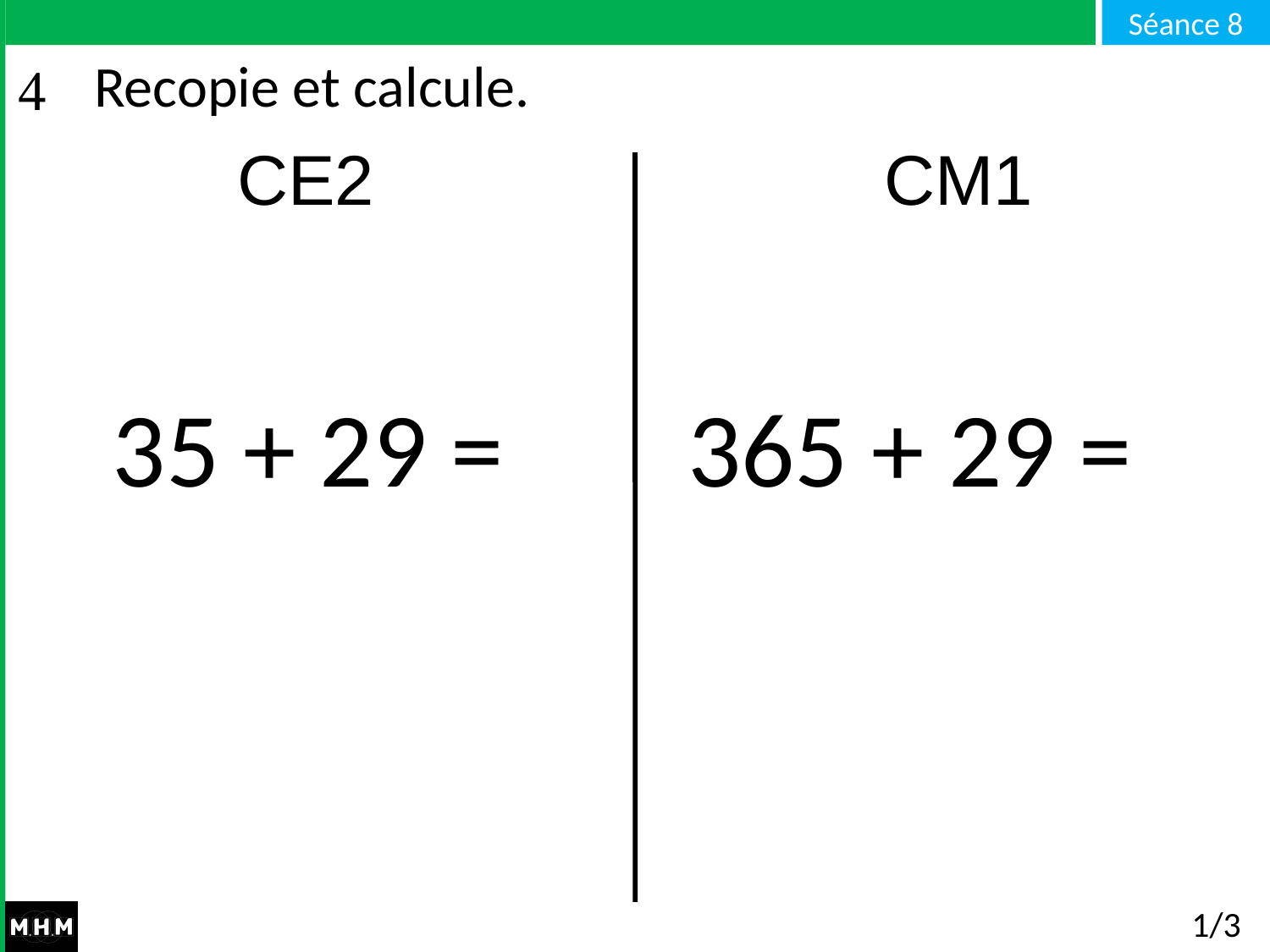

# Recopie et calcule.
CE2                          CM1

35 + 29 =
365 + 29 =
1/3